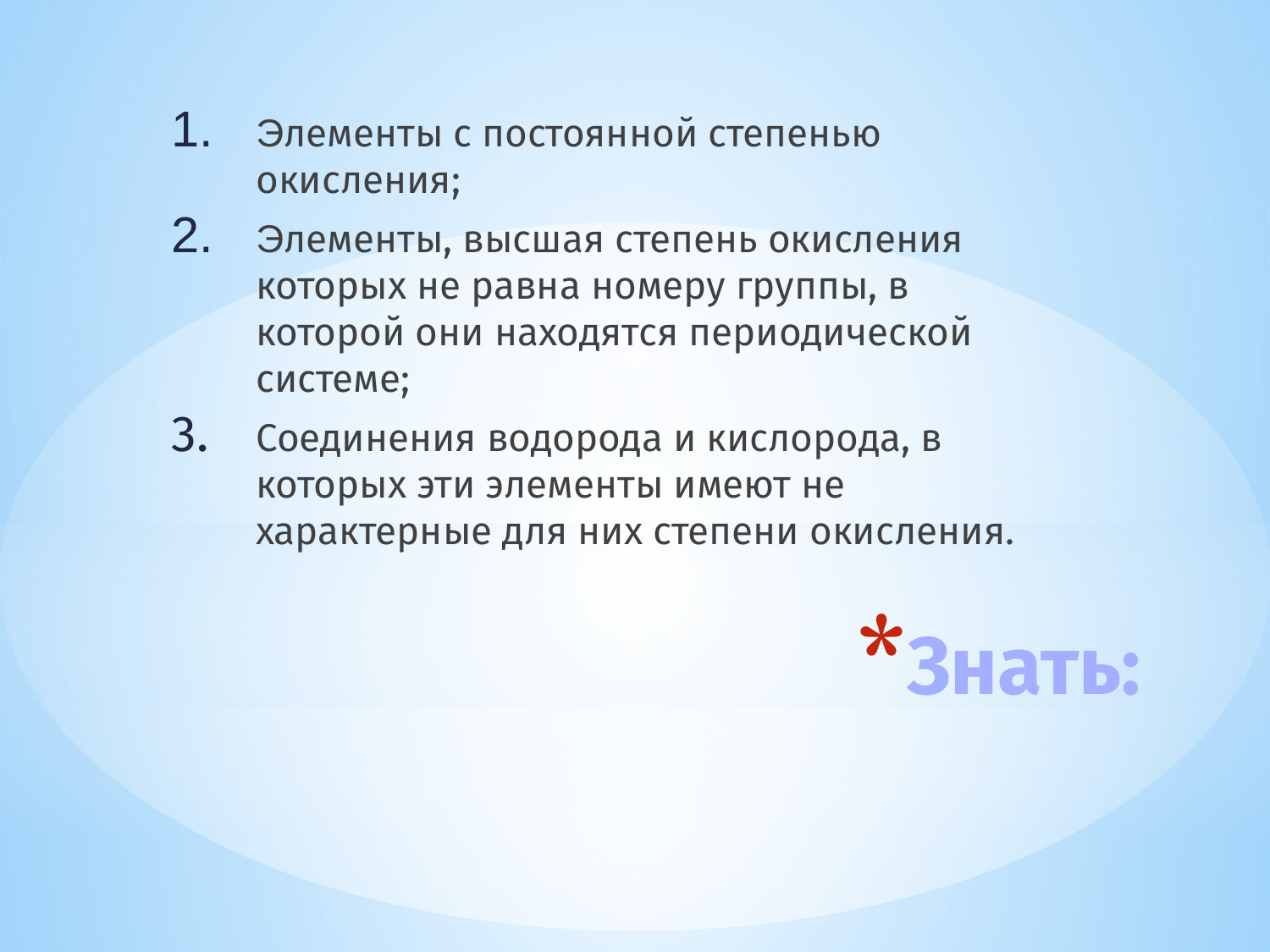

Элементы с постоянной степенью окисления;
Элементы, высшая степень окисления которых не равна номеру группы, в которой они находятся периодической системе;
Соединения водорода и кислорода, в которых эти элементы имеют не характерные для них степени окисления.

# Знать: